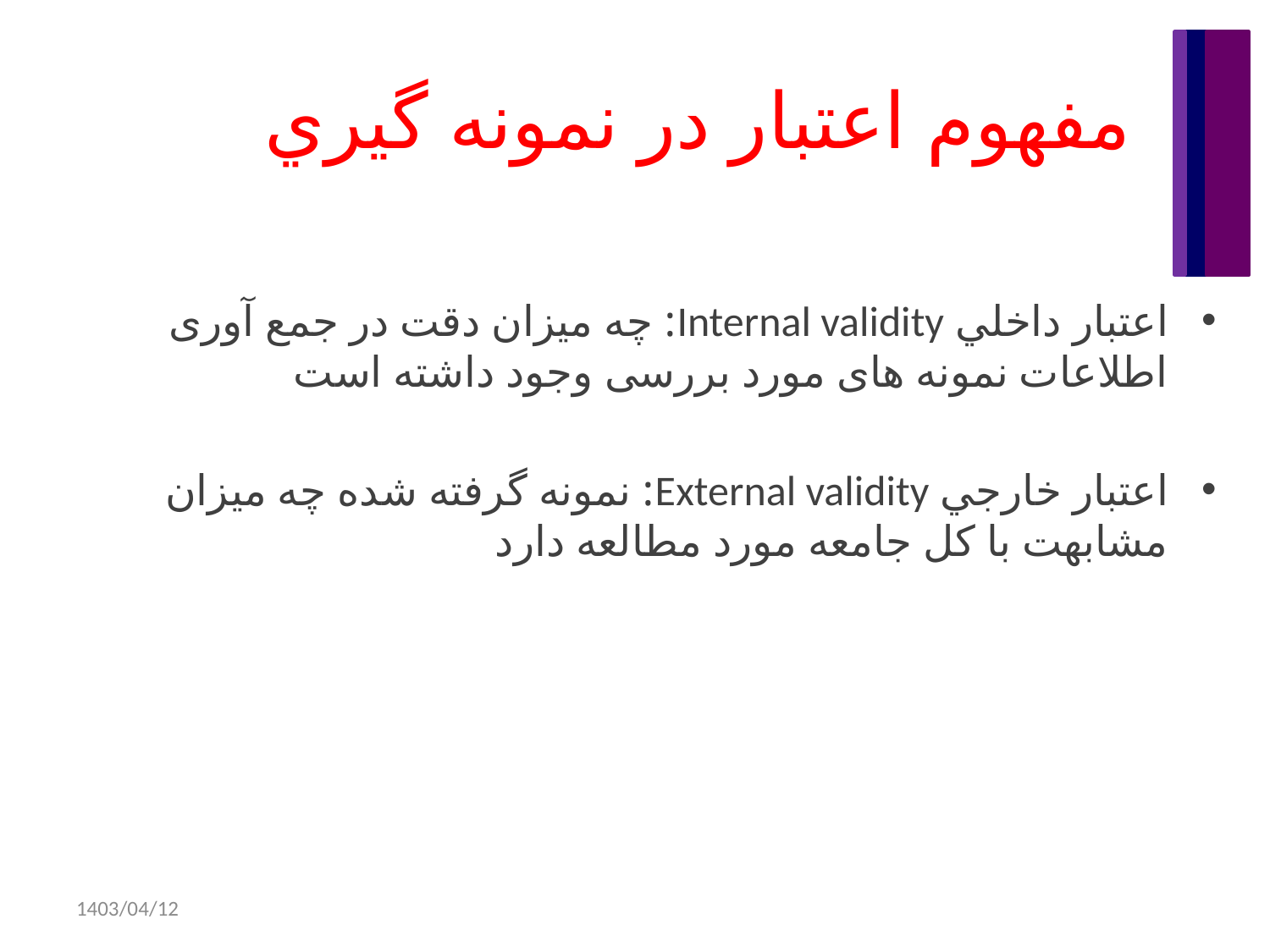

# مفهوم اعتبار در نمونه گيري
اعتبار داخلي Internal validity: چه میزان دقت در جمع آوری اطلاعات نمونه های مورد بررسی وجود داشته است

اعتبار خارجي External validity: نمونه گرفته شده چه میزان مشابهت با کل جامعه مورد مطالعه دارد

1403/04/12